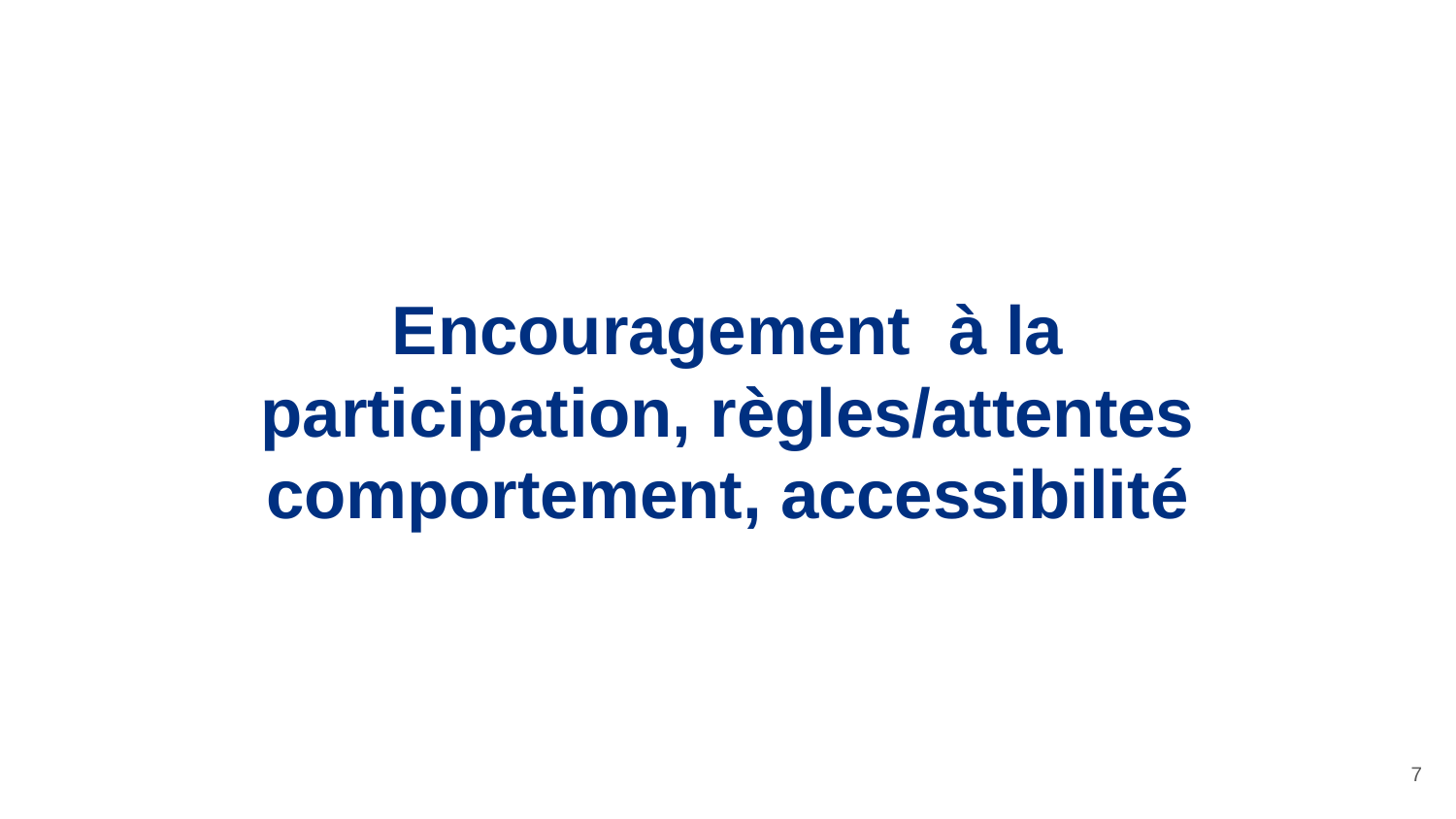

Encouragement  à la participation, règles/attentes comportement, accessibilité
7